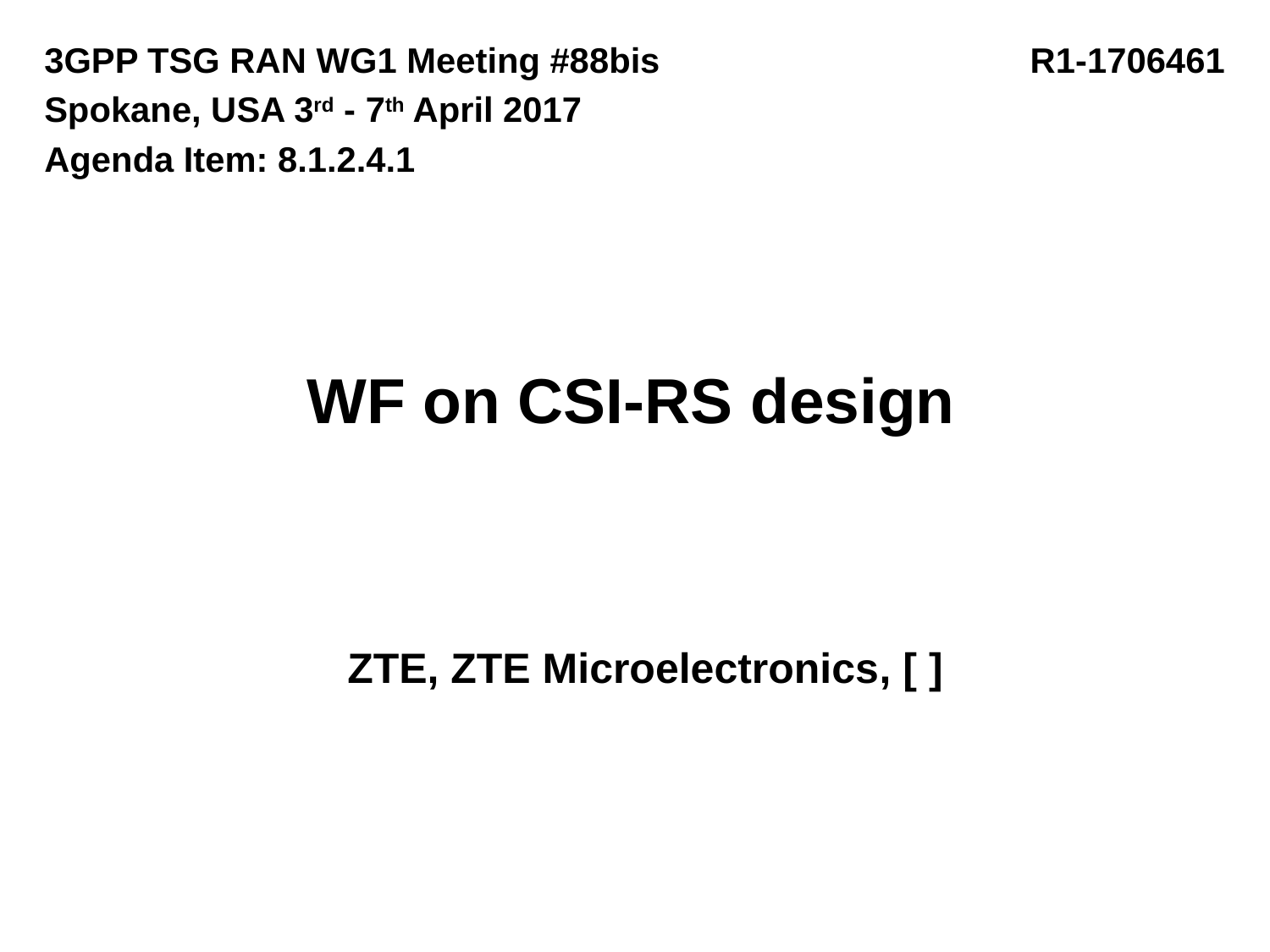

3GPP TSG RAN WG1 Meeting #88bis                                      R1-1706461
Spokane, USA 3rd - 7th April 2017
Agenda Item: 8.1.2.4.1

# WF on CSI-RS design
ZTE, ZTE Microelectronics, [ ]